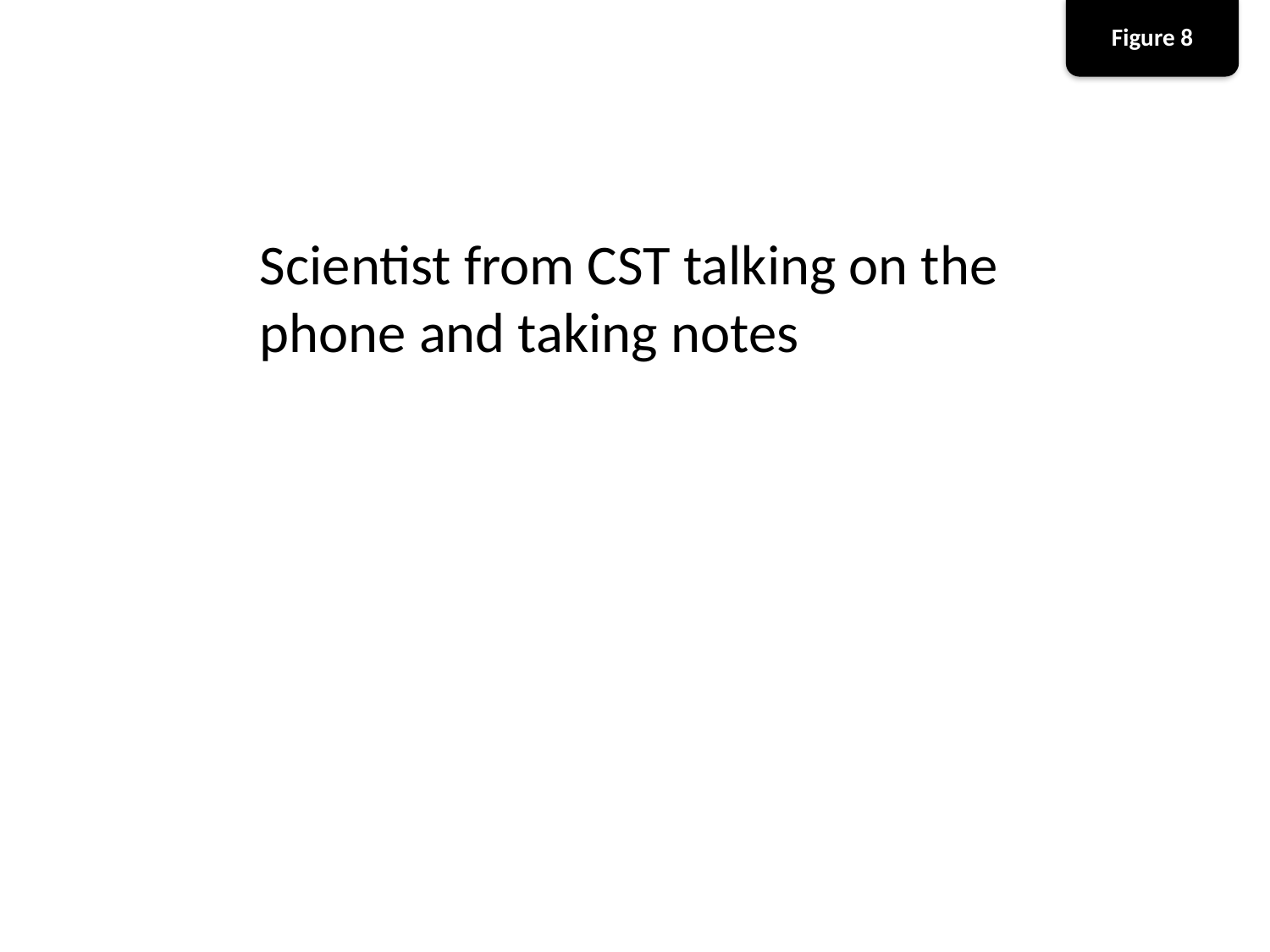

Figure 8
Scientist from CST talking on the phone and taking notes